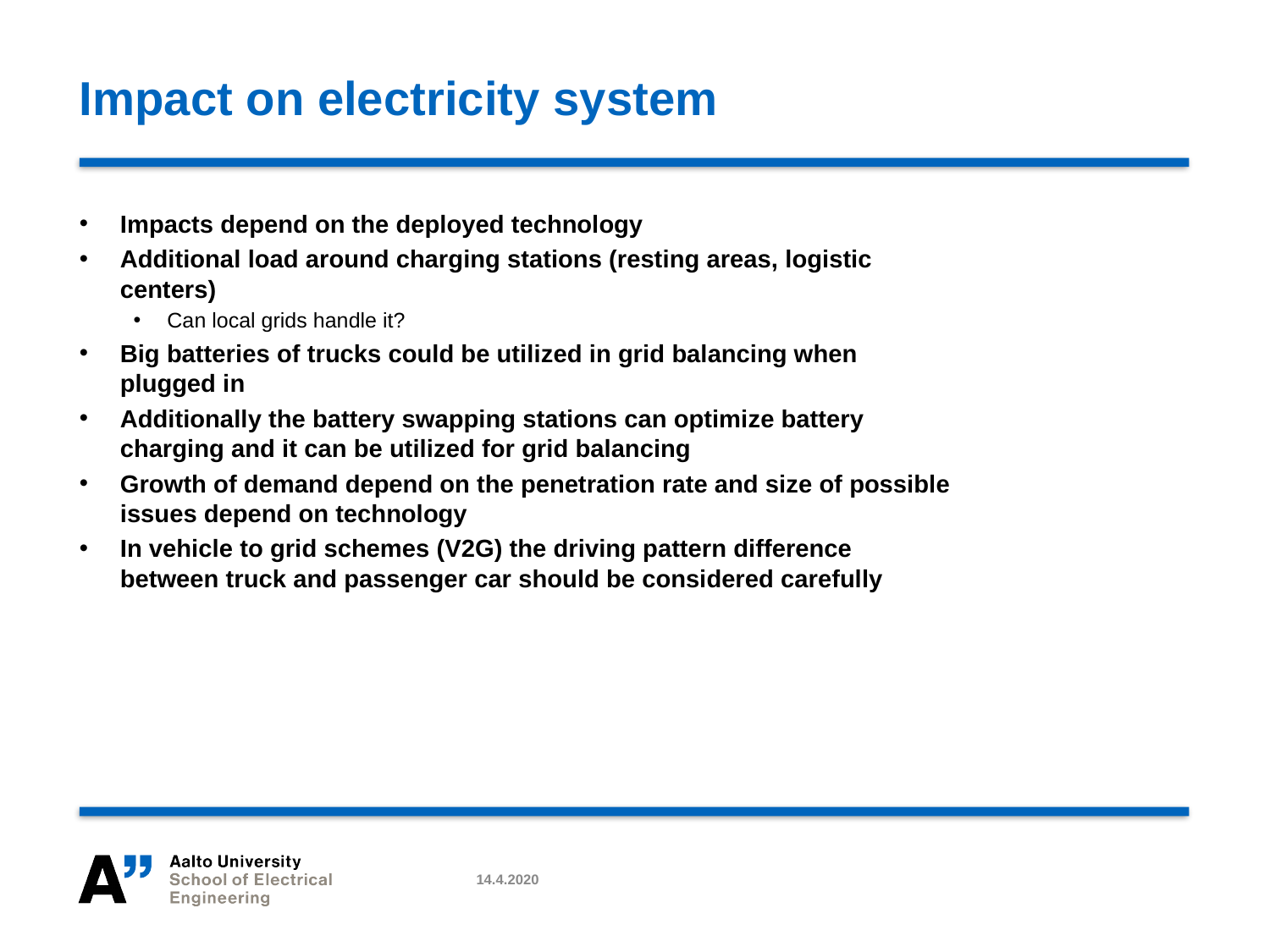

# Impact on electricity system
Impacts depend on the deployed technology
Additional load around charging stations (resting areas, logistic centers)
Can local grids handle it?
Big batteries of trucks could be utilized in grid balancing when plugged in
Additionally the battery swapping stations can optimize battery charging and it can be utilized for grid balancing
Growth of demand depend on the penetration rate and size of possible issues depend on technology
In vehicle to grid schemes (V2G) the driving pattern difference between truck and passenger car should be considered carefully

14.4.2020